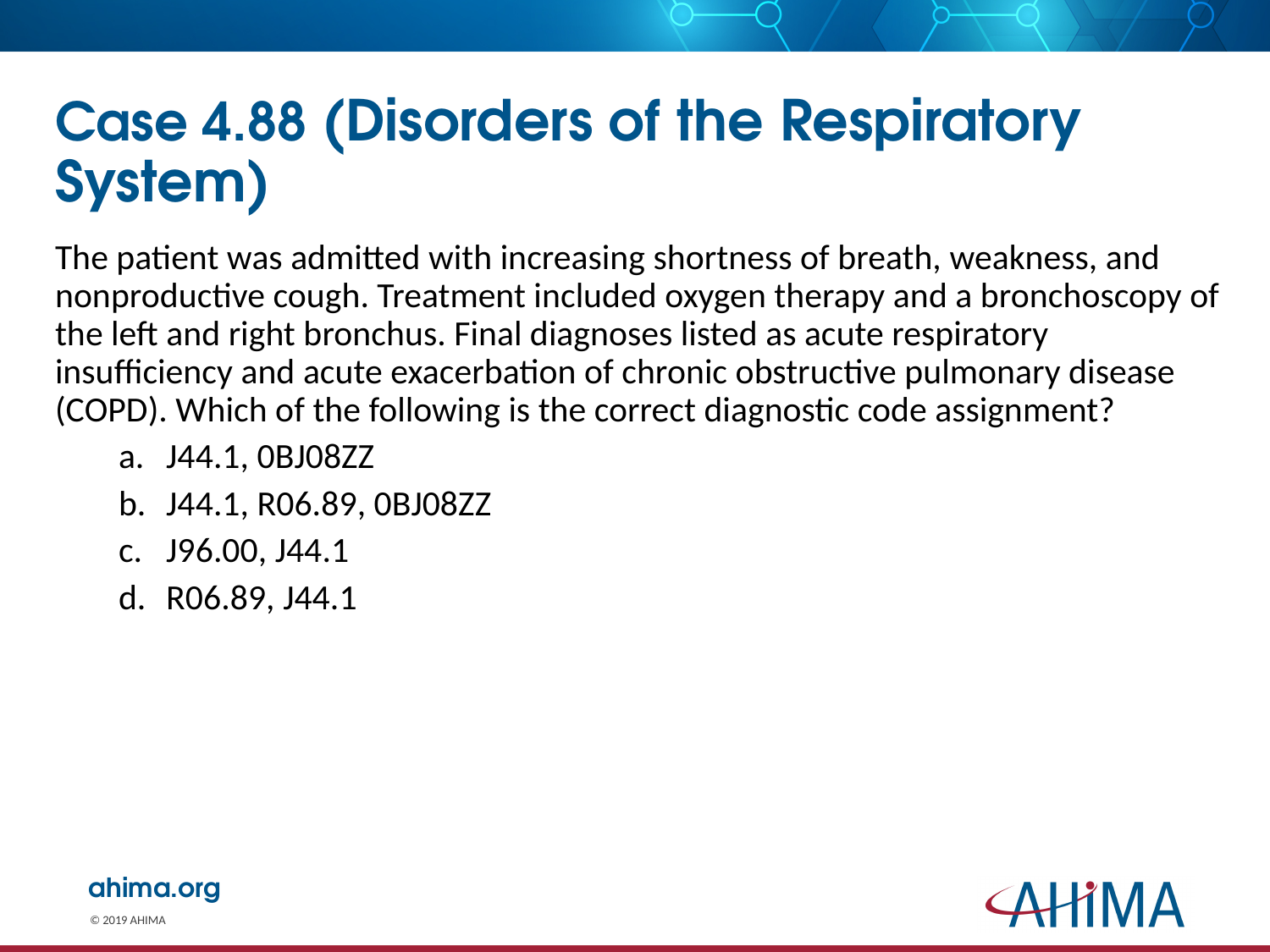

# Case 4.88 (Disorders of the Respiratory System)
The patient was admitted with increasing shortness of breath, weakness, and nonproductive cough. Treatment included oxygen therapy and a bronchoscopy of the left and right bronchus. Final diagnoses listed as acute respiratory insufficiency and acute exacerbation of chronic obstructive pulmonary disease (COPD). Which of the following is the correct diagnostic code assignment?
J44.1, 0BJ08ZZ
J44.1, R06.89, 0BJ08ZZ
J96.00, J44.1
R06.89, J44.1